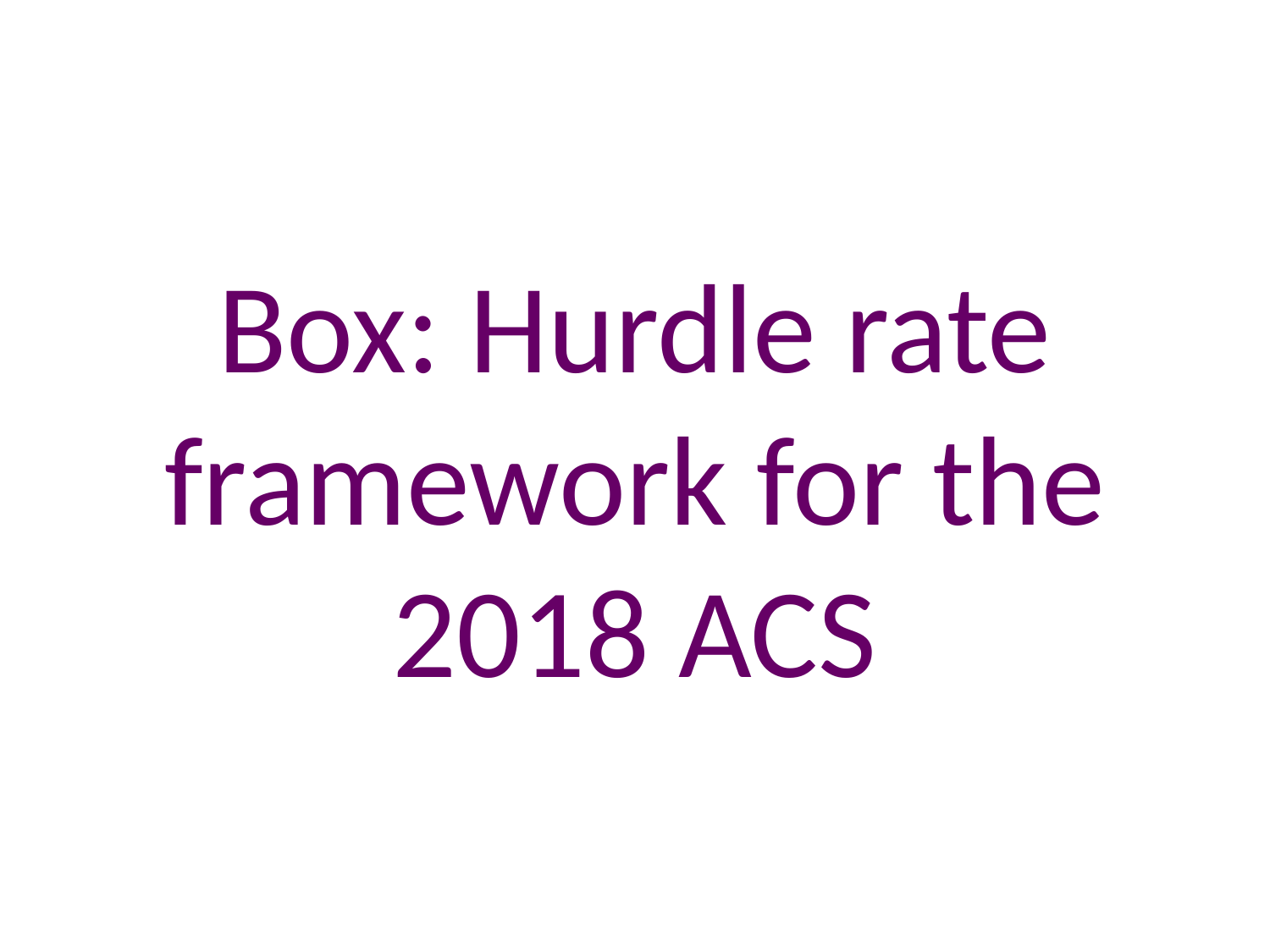

# Box: Hurdle rate framework for the 2018 ACS